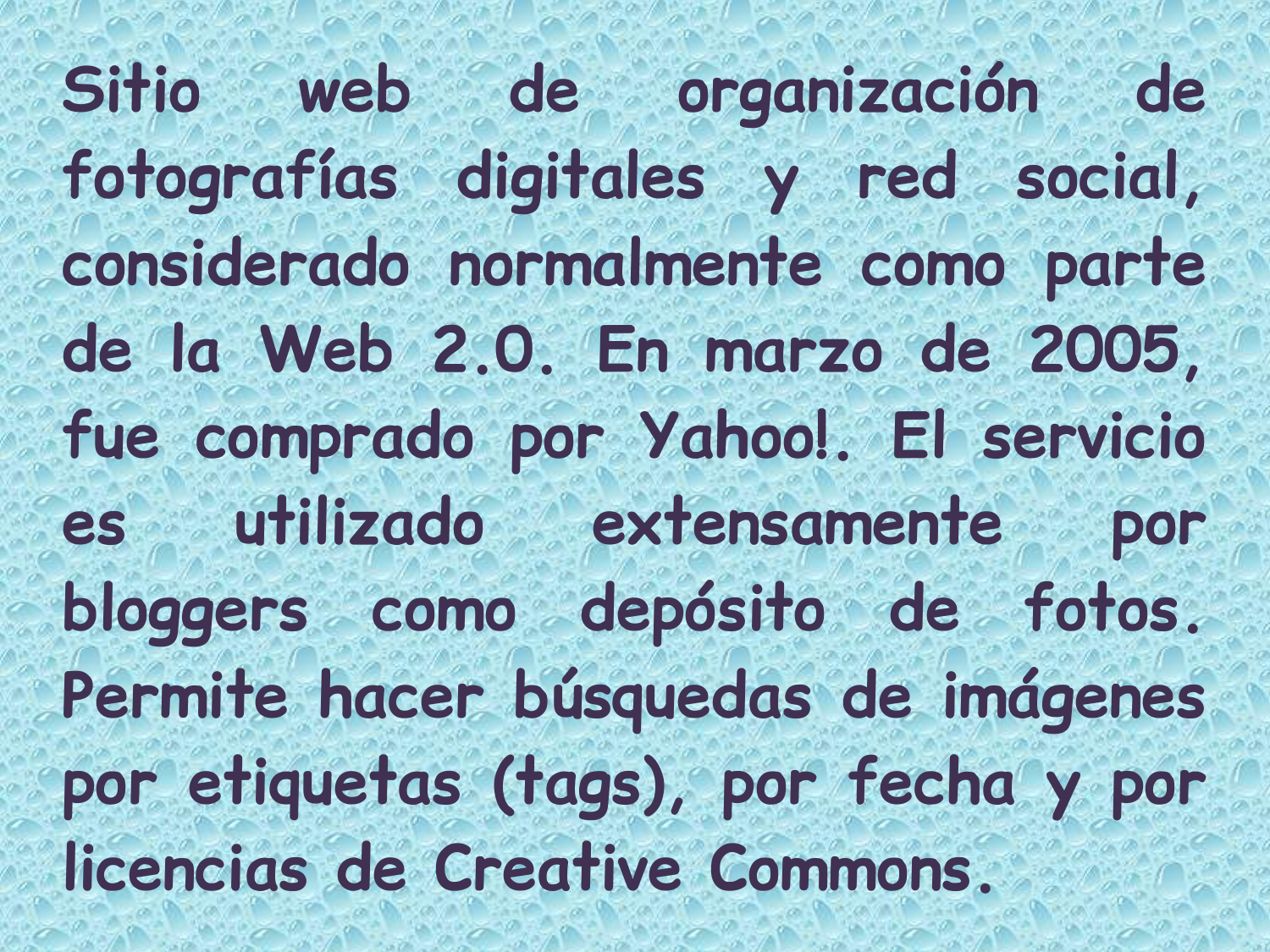

Sitio web de organización de fotografías digitales y red social, considerado normalmente como parte de la Web 2.0. En marzo de 2005, fue comprado por Yahoo!. El servicio es utilizado extensamente por bloggers como depósito de fotos. Permite hacer búsquedas de imágenes por etiquetas (tags), por fecha y por licencias de Creative Commons.